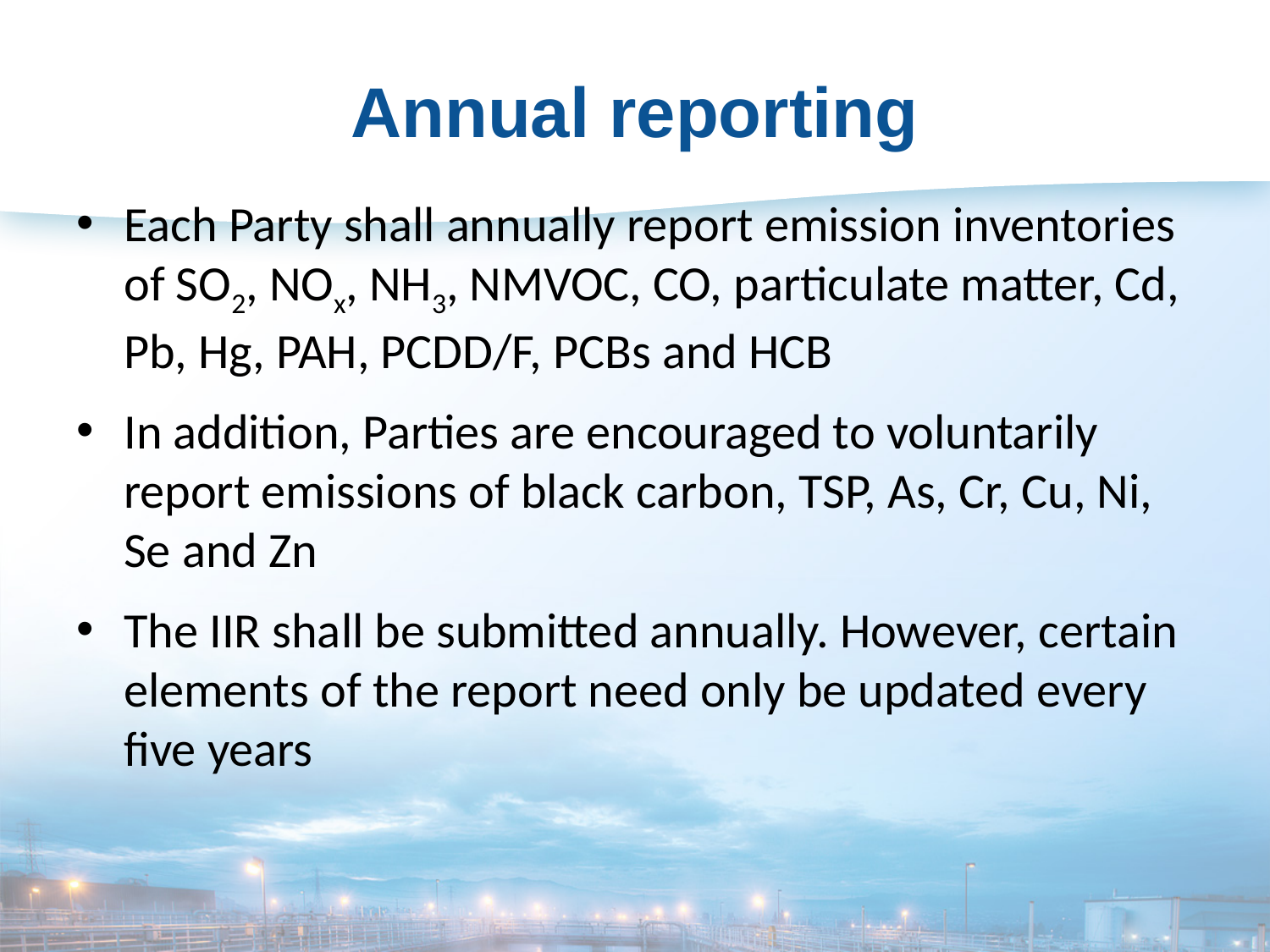

# Annual reporting
Each Party shall annually report emission inventories of SO2, NOx, NH3, NMVOC, CO, particulate matter, Cd, Pb, Hg, PAH, PCDD/F, PCBs and HCB
In addition, Parties are encouraged to voluntarily report emissions of black carbon, TSP, As, Cr, Cu, Ni, Se and Zn
The IIR shall be submitted annually. However, certain elements of the report need only be updated every five years